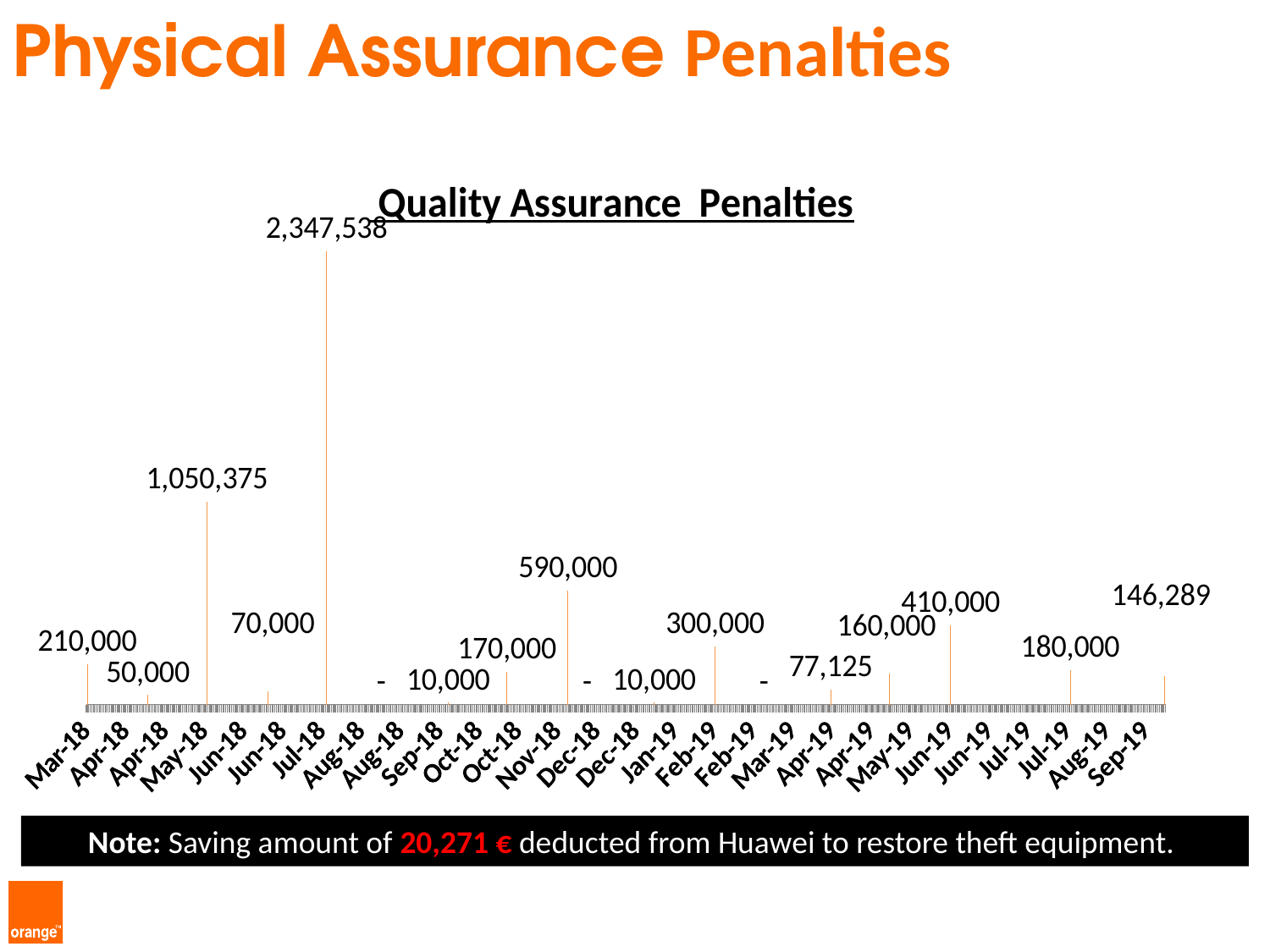

Physical Assurance Penalties

### Chart:  Quality Assurance  Penalties

| Category | Series 1 |
|---|---|
| 43177 | 210000.0 |
| 43208 | 50000.0 |
| 43238 | 1050375.0 |
| 43269 | 70000.0 |
| 43299 | 2347538.0 |
| 43330 | 0.0 |
| 43361 | 10000.0 |
| 43391 | 170000.0 |
| 43422 | 590000.0 |
| 43435 | 0.0 |
| 43466 | 10000.0 |
| 43497 | 300000.0 |
| 43525 | 0.0 |
| 43556 | 77125.0 |
| 43586 | 160000.0 |
| 43617 | 410000.0 |
| 43647 | None |
| 43678 | 180000.0 |
| 43726 | 146289.0 |
|  | None |
Note: Saving amount of 20,271 € deducted from Huawei to restore theft equipment.